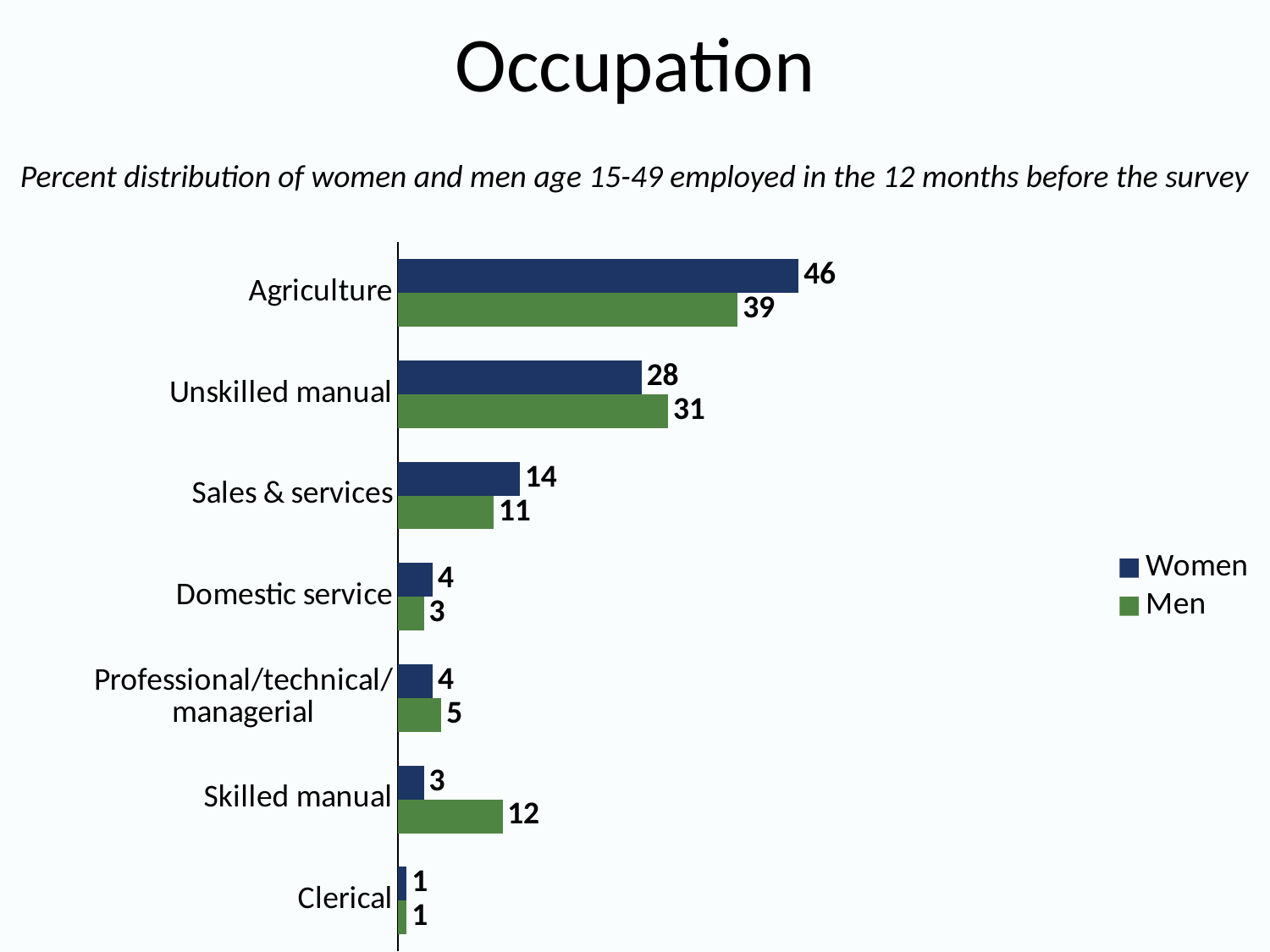

# Occupation
Percent distribution of women and men age 15-49 employed in the 12 months before the survey

### Chart

| Category | Men | Women |
|---|---|---|
| Clerical | 1.0 | 1.0 |
| Skilled manual | 12.0 | 3.0 |
| Professional/technical/ managerial | 5.0 | 4.0 |
| Domestic service | 3.0 | 4.0 |
| Sales & services | 11.0 | 14.0 |
| Unskilled manual | 31.0 | 28.0 |
| Agriculture | 39.0 | 46.0 |